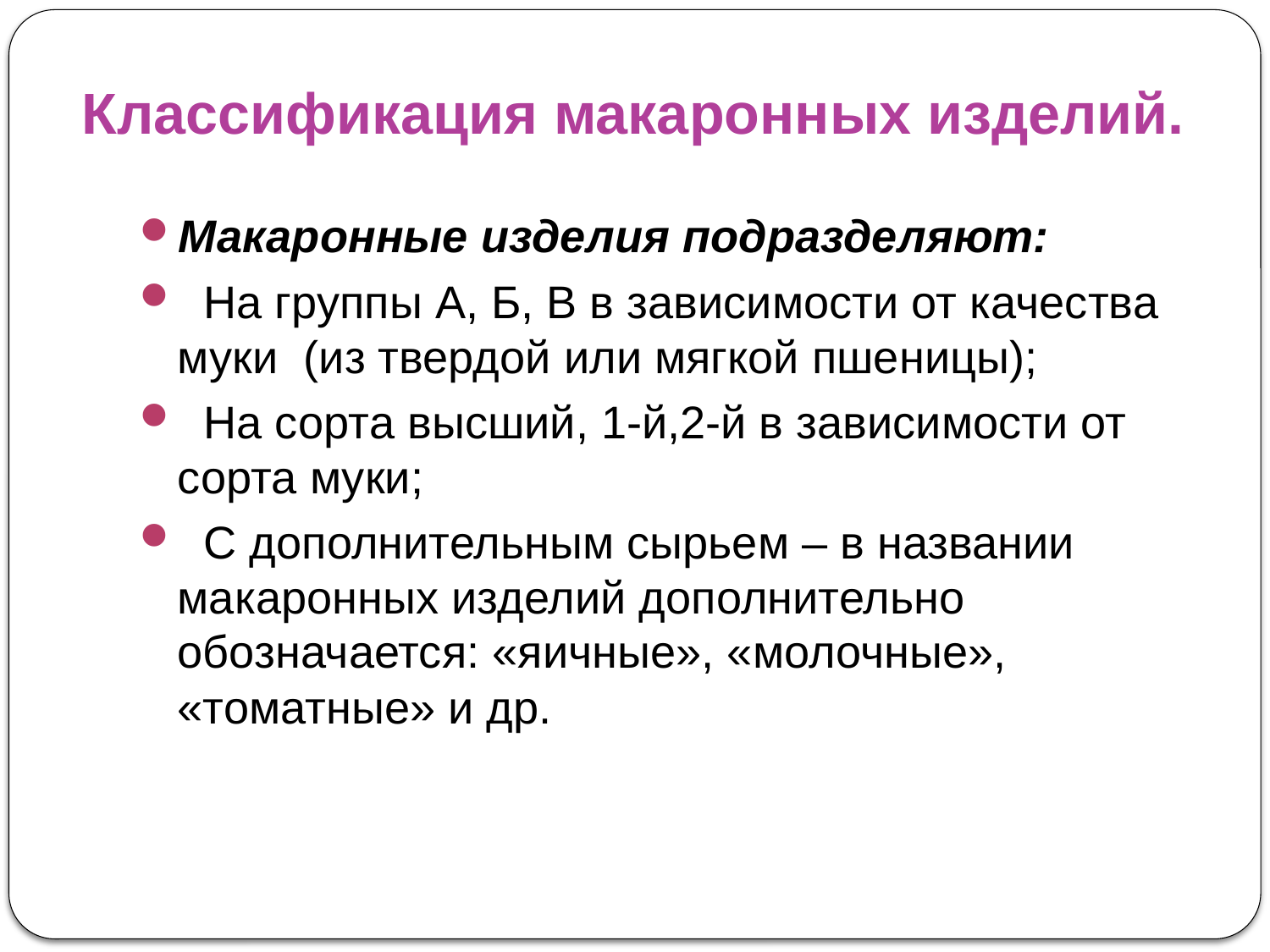

# Классификация макаронных изделий.
Макаронные изделия подразделяют:
  На группы А, Б, В в зависимости от качества муки  (из твердой или мягкой пшеницы);
  На сорта высший, 1-й,2-й в зависимости от сорта муки;
  С дополнительным сырьем – в названии макаронных изделий дополнительно обозначается: «яичные», «молочные», «томатные» и др.